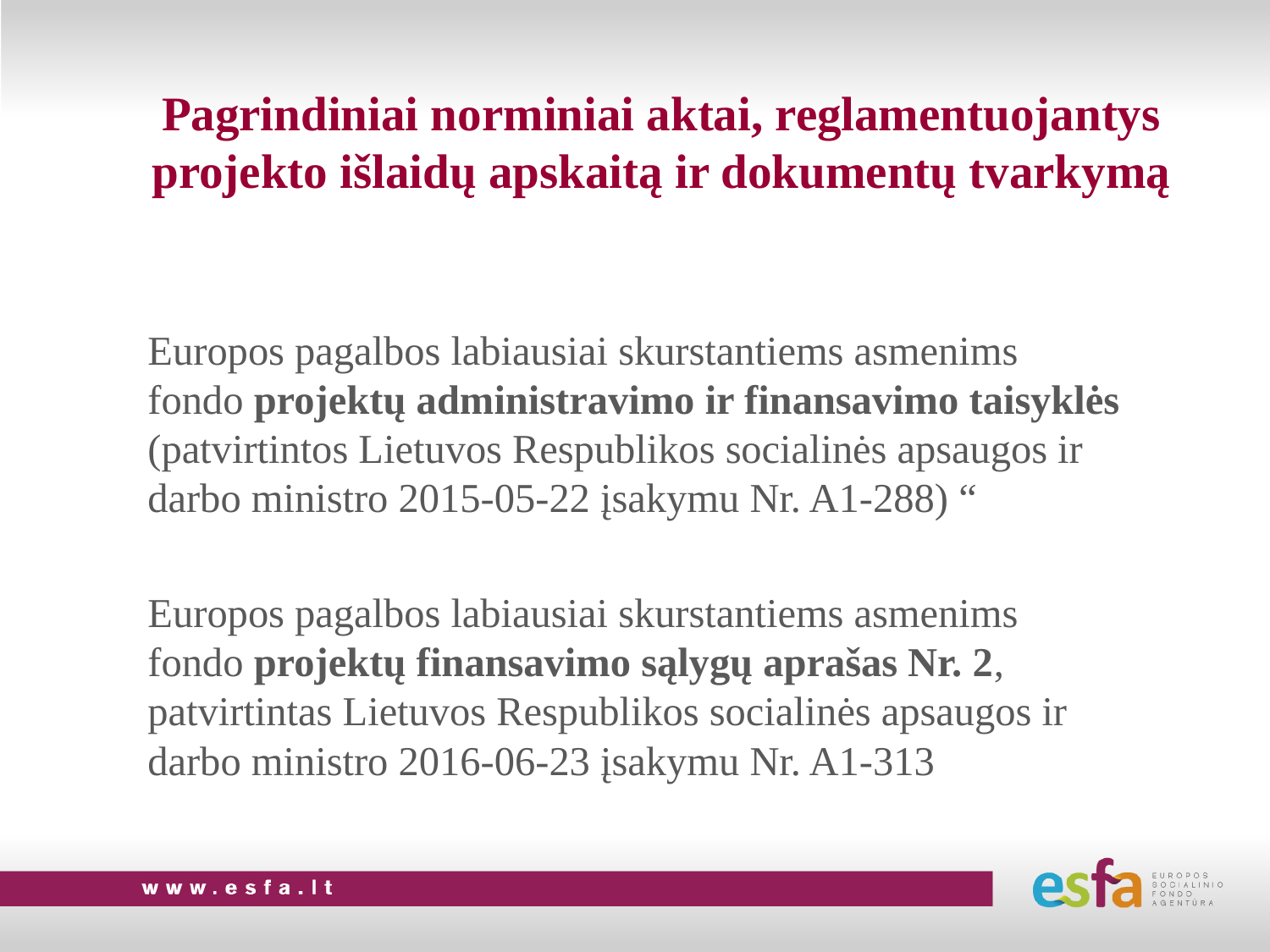

# Pagrindiniai norminiai aktai, reglamentuojantys projekto išlaidų apskaitą ir dokumentų tvarkymą
Europos pagalbos labiausiai skurstantiems asmenims fondo projektų administravimo ir finansavimo taisyklės (patvirtintos Lietuvos Respublikos socialinės apsaugos ir darbo ministro 2015-05-22 įsakymu Nr. A1-288) “

Europos pagalbos labiausiai skurstantiems asmenims fondo projektų finansavimo sąlygų aprašas Nr. 2, patvirtintas Lietuvos Respublikos socialinės apsaugos ir darbo ministro 2016-06-23 įsakymu Nr. A1-313